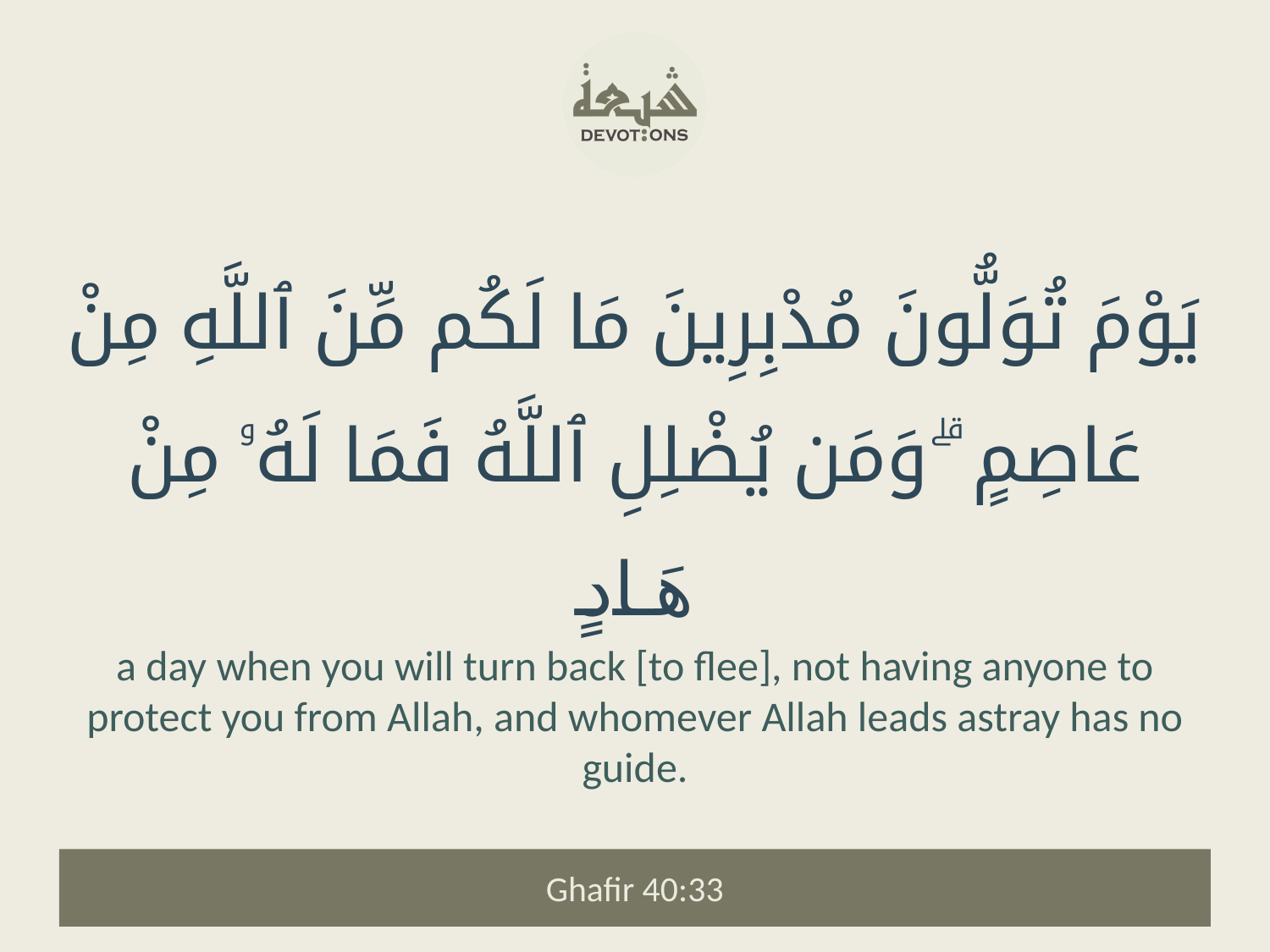

يَوْمَ تُوَلُّونَ مُدْبِرِينَ مَا لَكُم مِّنَ ٱللَّهِ مِنْ عَاصِمٍ ۗ وَمَن يُضْلِلِ ٱللَّهُ فَمَا لَهُۥ مِنْ هَادٍ
a day when you will turn back [to flee], not having anyone to protect you from Allah, and whomever Allah leads astray has no guide.
Ghafir 40:33